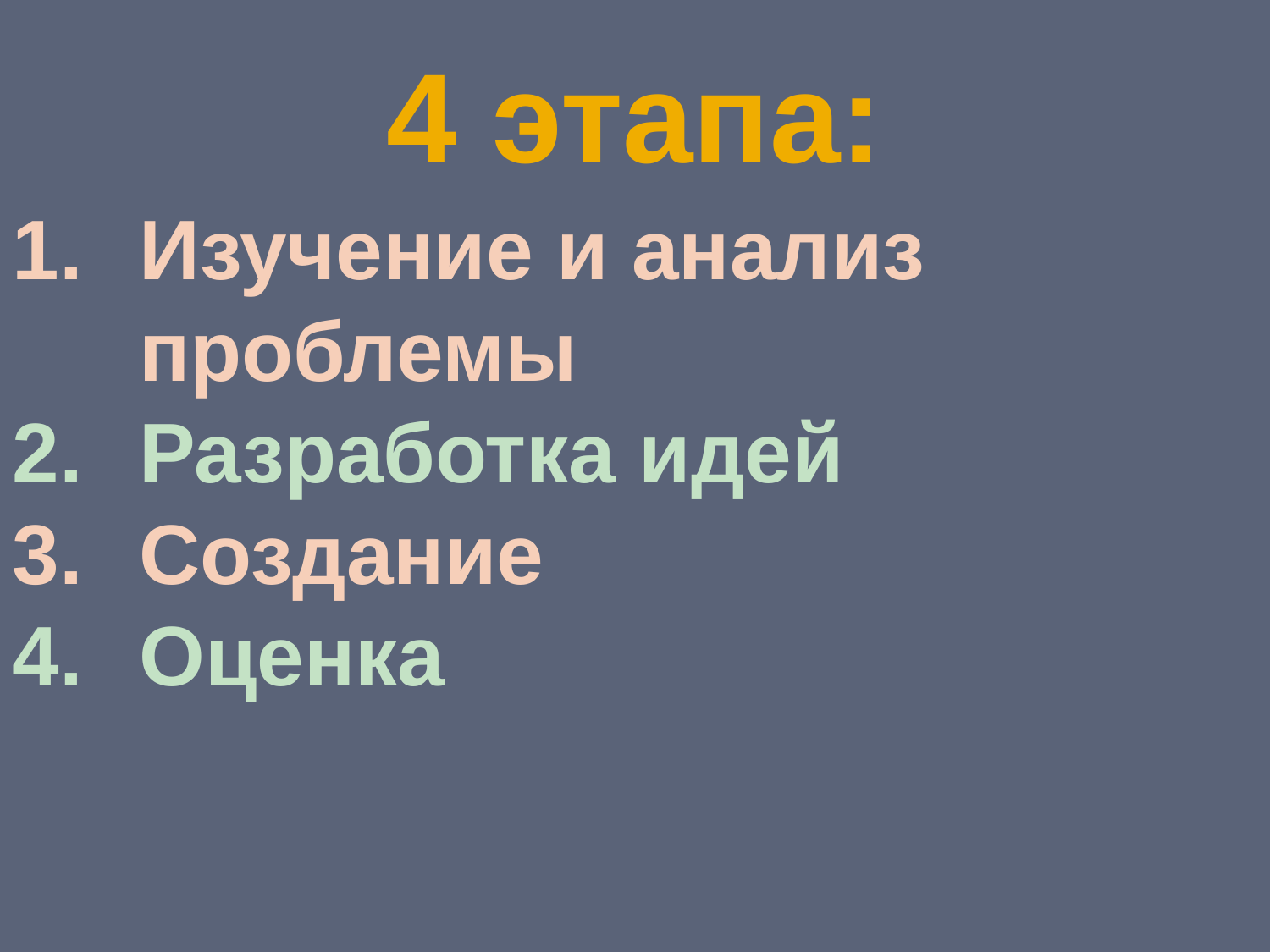

4 этапа:
Изучение и анализ проблемы
Разработка идей
Создание
Оценка